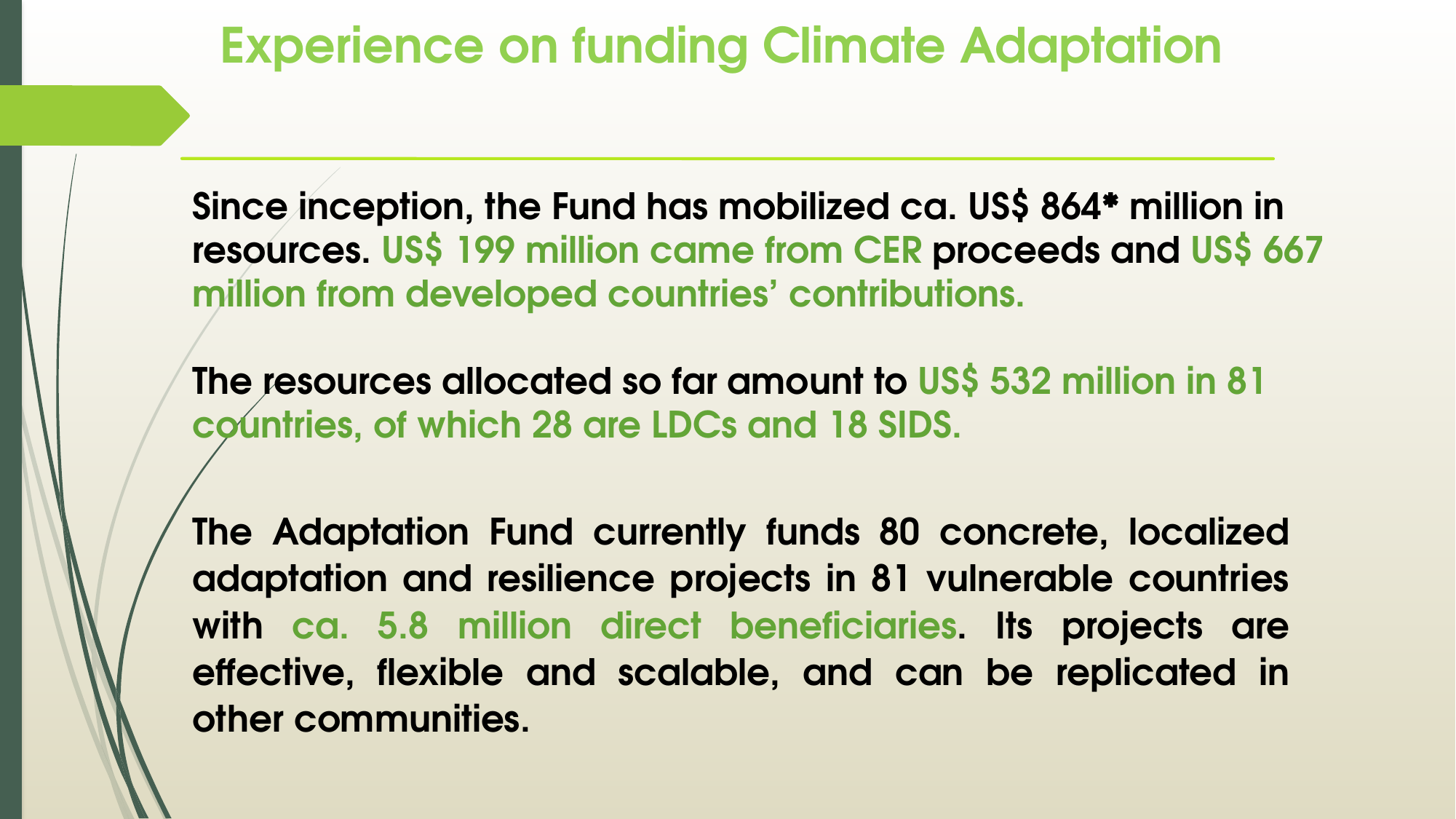

# Experience on funding Climate Adaptation
Since inception, the Fund has mobilized ca. US$ 864* million in resources. US$ 199 million came from CER proceeds and US$ 667 million from developed countries’ contributions.

The resources allocated so far amount to US$ 532 million in 81 countries, of which 28 are LDCs and 18 SIDS.

The Adaptation Fund currently funds 80 concrete, localized adaptation and resilience projects in 81 vulnerable countries with ca. 5.8 million direct beneficiaries. Its projects are effective, flexible and scalable, and can be replicated in other communities.